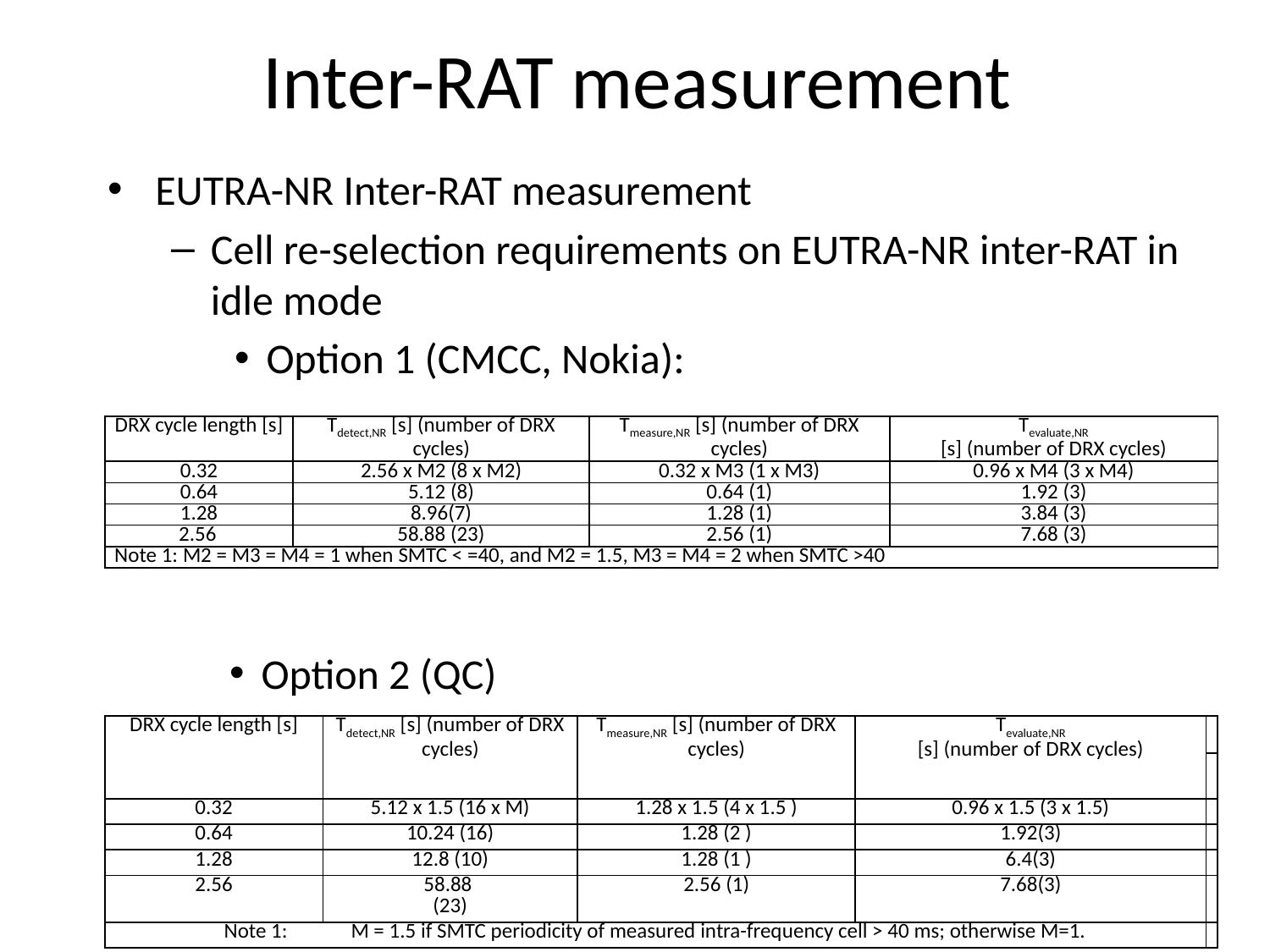

# Inter-RAT measurement
EUTRA-NR Inter-RAT measurement
Cell re-selection requirements on EUTRA-NR inter-RAT in idle mode
Option 1 (CMCC, Nokia):

| DRX cycle length [s] | Tdetect,NR [s] (number of DRX cycles) | Tmeasure,NR [s] (number of DRX cycles) | Tevaluate,NR [s] (number of DRX cycles) |
| --- | --- | --- | --- |
| 0.32 | 2.56 x M2 (8 x M2) | 0.32 x M3 (1 x M3) | 0.96 x M4 (3 x M4) |
| 0.64 | 5.12 (8) | 0.64 (1) | 1.92 (3) |
| 1.28 | 8.96(7) | 1.28 (1) | 3.84 (3) |
| 2.56 | 58.88 (23) | 2.56 (1) | 7.68 (3) |
| Note 1: M2 = M3 = M4 = 1 when SMTC < =40, and M2 = 1.5, M3 = M4 = 2 when SMTC >40 |  |  |  |
Option 2 (QC)
| DRX cycle length [s] | Tdetect,NR [s] (number of DRX cycles) | Tmeasure,NR [s] (number of DRX cycles) | Tevaluate,NR [s] (number of DRX cycles) |  |
| --- | --- | --- | --- | --- |
|  |  |  |  |  |
| 0.32 | 5.12 x 1.5 (16 x M) | 1.28 x 1.5 (4 x 1.5 ) | 0.96 x 1.5 (3 x 1.5) |  |
| 0.64 | 10.24 (16) | 1.28 (2 ) | 1.92(3) |  |
| 1.28 | 12.8 (10) | 1.28 (1 ) | 6.4(3) |  |
| 2.56 | 58.88 (23) | 2.56 (1) | 7.68(3) |  |
| Note 1: M = 1.5 if SMTC periodicity of measured intra-frequency cell > 40 ms; otherwise M=1. |  |  |  |  |